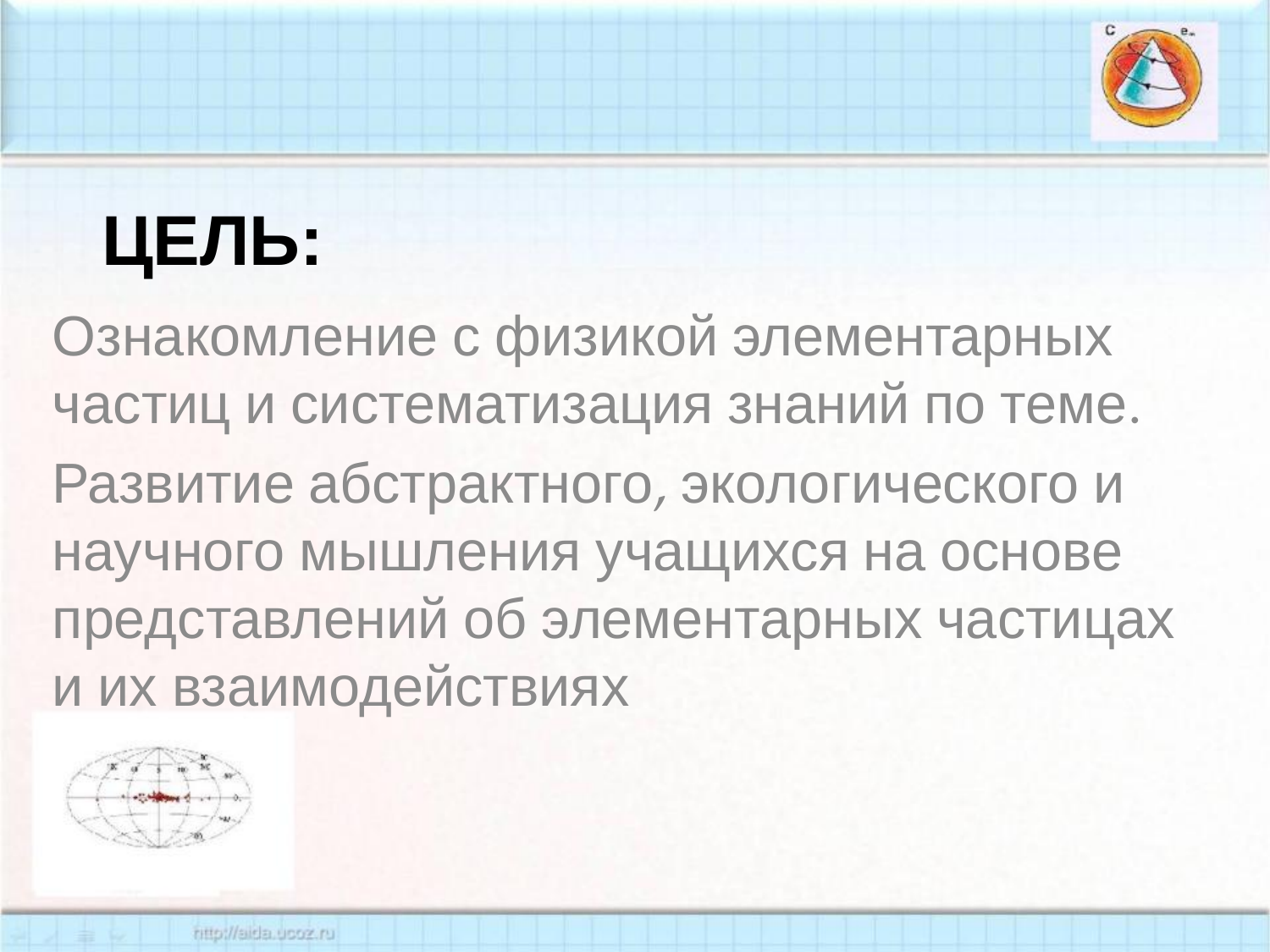

# Цель:
Ознакомление с физикой элементарных частиц и систематизация знаний по теме.
Развитие абстрактного, экологического и научного мышления учащихся на основе представлений об элементарных частицах и их взаимодействиях